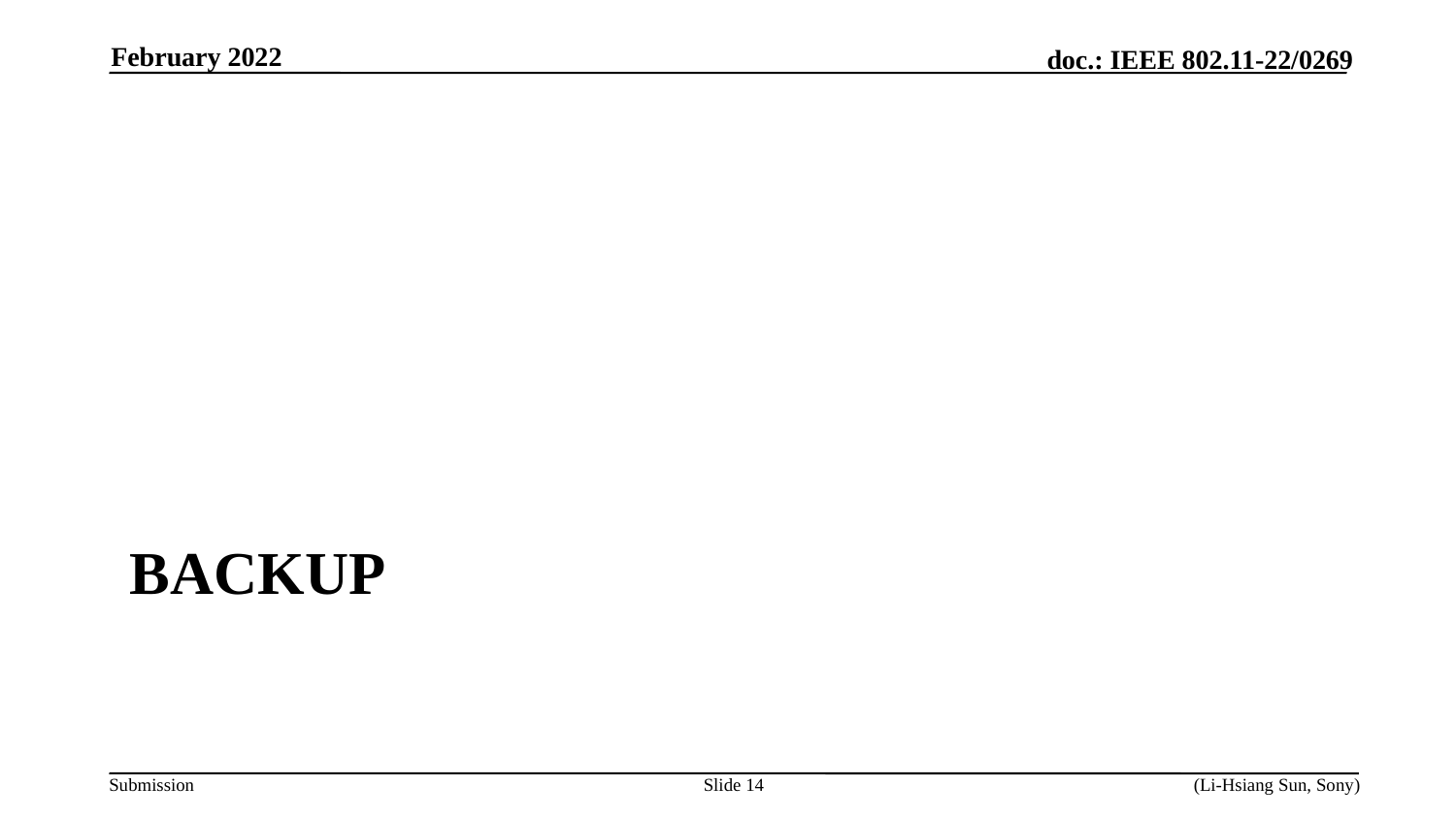

February 2022
# Backup
Slide 14
(Li-Hsiang Sun, Sony)